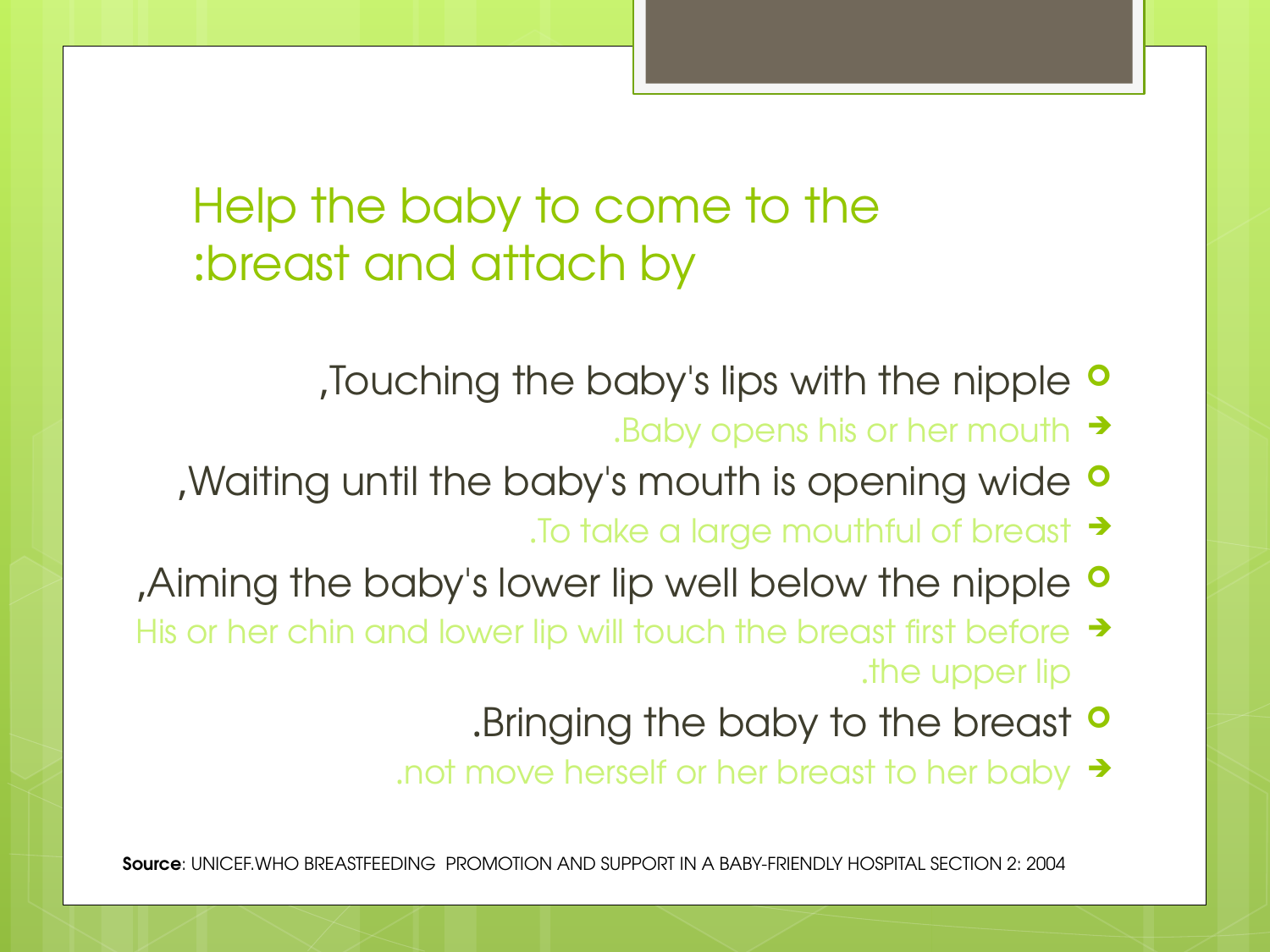

# Help the baby to come to the breast and attach by:
Touching the baby's lips with the nipple,
Baby opens his or her mouth.
Waiting until the baby's mouth is opening wide,
To take a large mouthful of breast.
Aiming the baby's lower lip well below the nipple,
His or her chin and lower lip will touch the breast first before the upper lip.
Bringing the baby to the breast.
not move herself or her breast to her baby.

 Source: UNICEF.WHO BREASTFEEDING  PROMOTION AND SUPPORT IN A BABY-FRIENDLY HOSPITAL SECTION 2: 2004